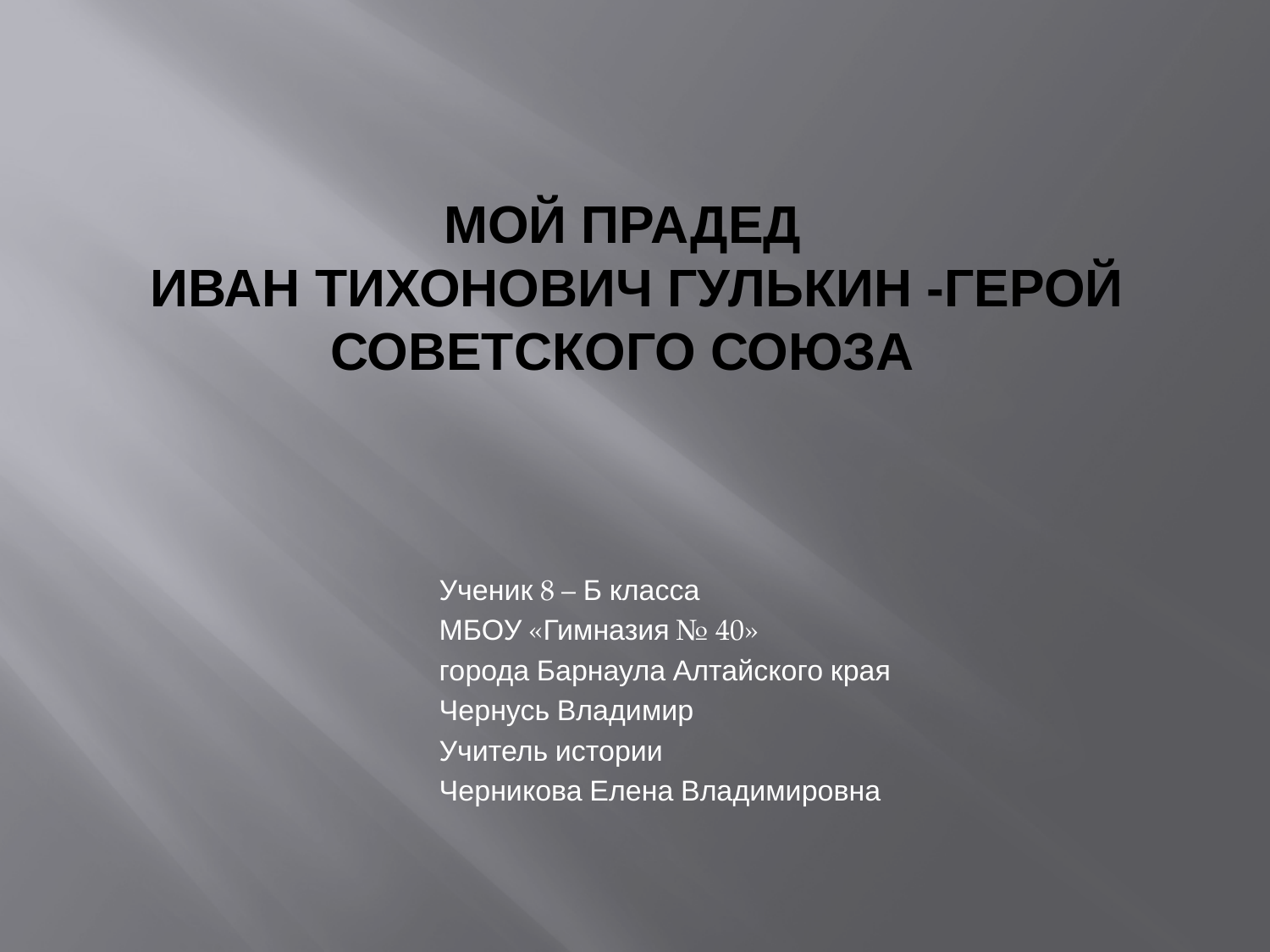

# Мой прадед Иван Тихонович Гулькин -Герой Советского Союза
Ученик 8 – Б класса
МБОУ «Гимназия № 40»
города Барнаула Алтайского края
Чернусь Владимир
Учитель истории
Черникова Елена Владимировна